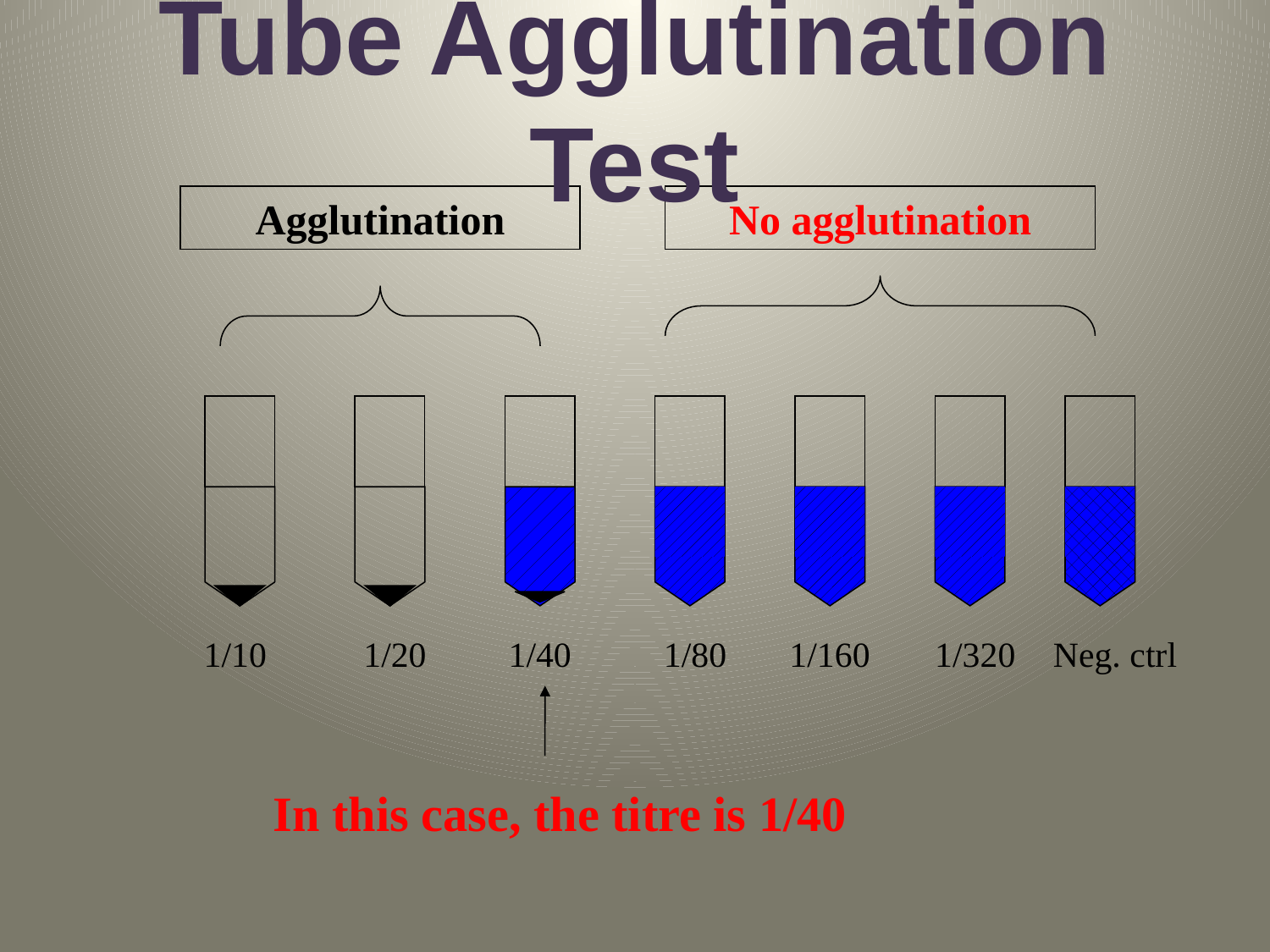

# Tube Agglutination Test

Agglutination
No agglutination

1/10
1/20
1/40
1/80
1/160
1/320
Neg. ctrl

In this case, the titre is 1/40